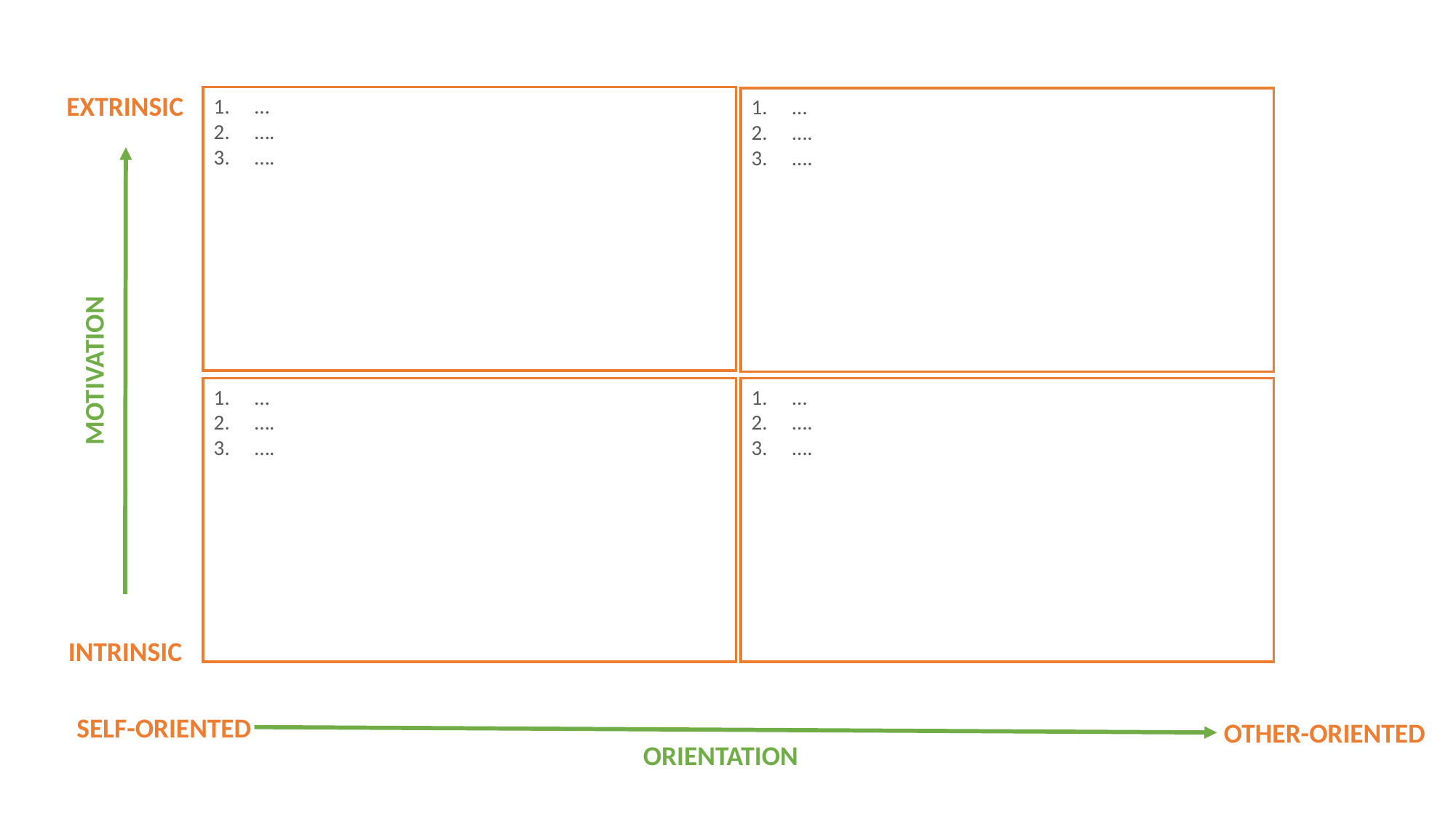

EXTRINSIC
…
….
….
…
….
….
MOTIVATION
…
….
….
…
….
….
INTRINSIC
SELF-ORIENTED
OTHER-ORIENTED
ORIENTATION